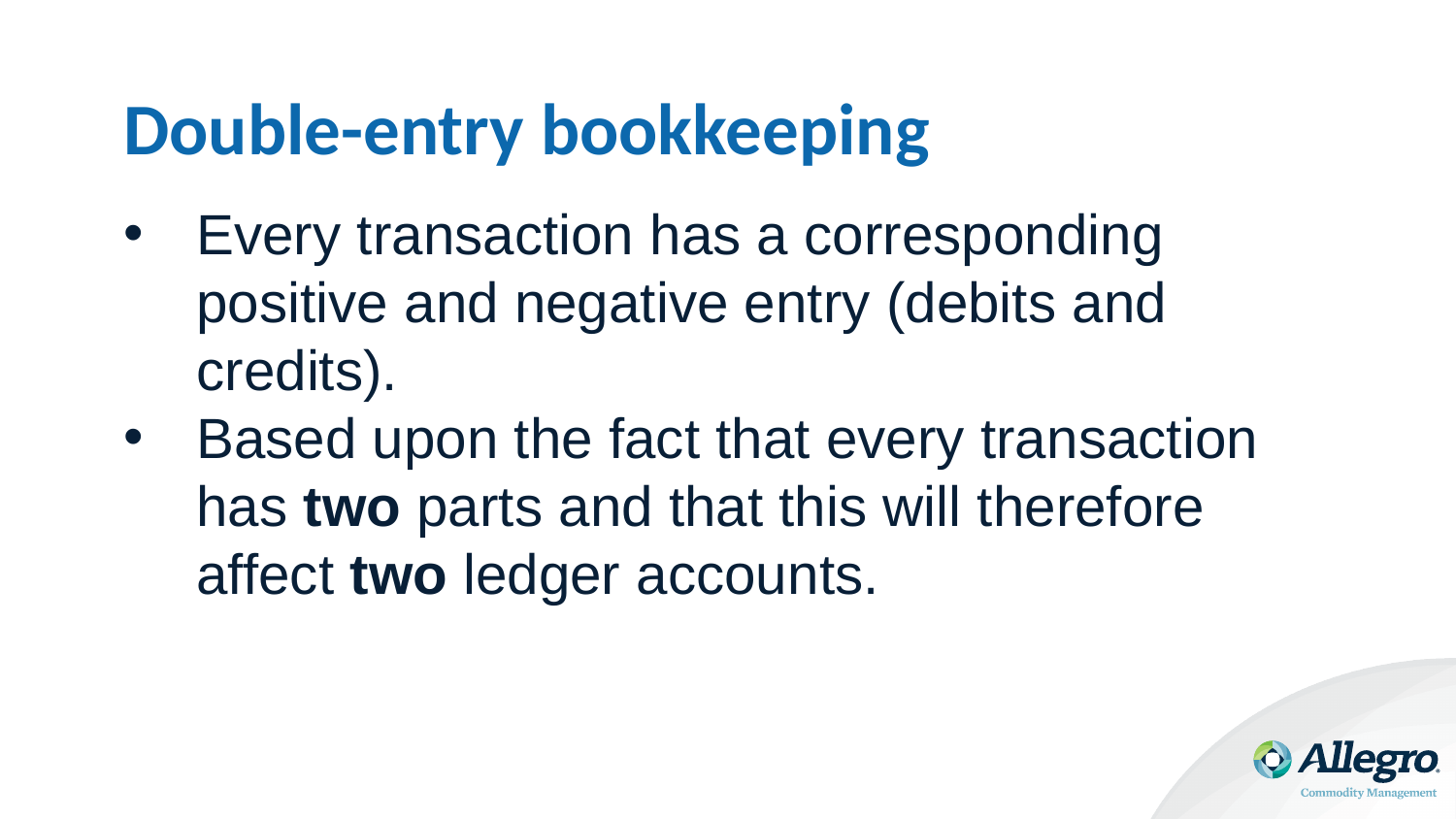

# Double-entry bookkeeping
Every transaction has a corresponding positive and negative entry (debits and credits).
Based upon the fact that every transaction has two parts and that this will therefore affect two ledger accounts.